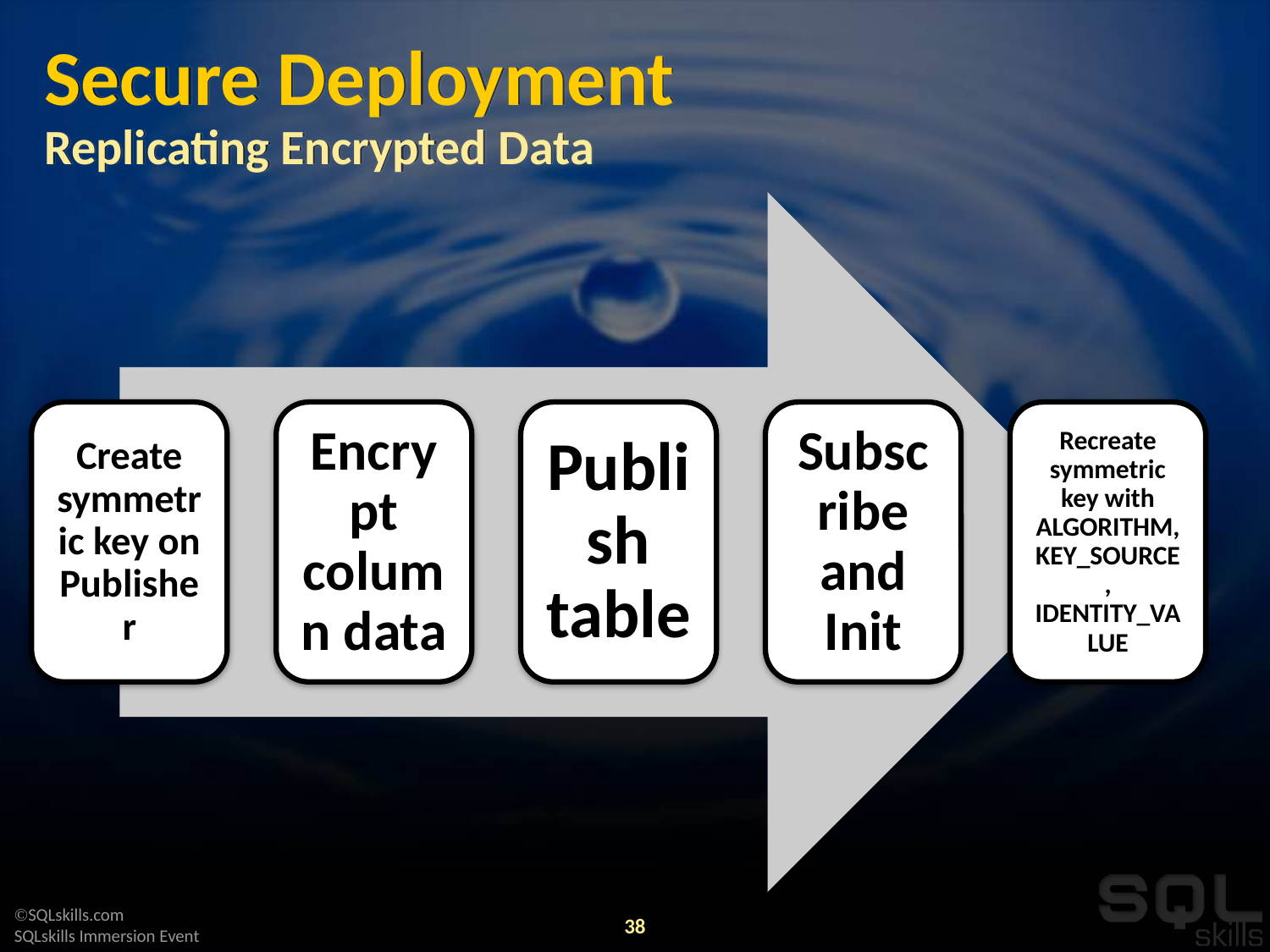

# Secure Deployment Replicating Encrypted Data
Create symmetric key on Publisher
Encrypt column data
Publish table
Subscribe and Init
Recreate symmetric key with ALGORITHM, KEY_SOURCE, IDENTITY_VALUE
38